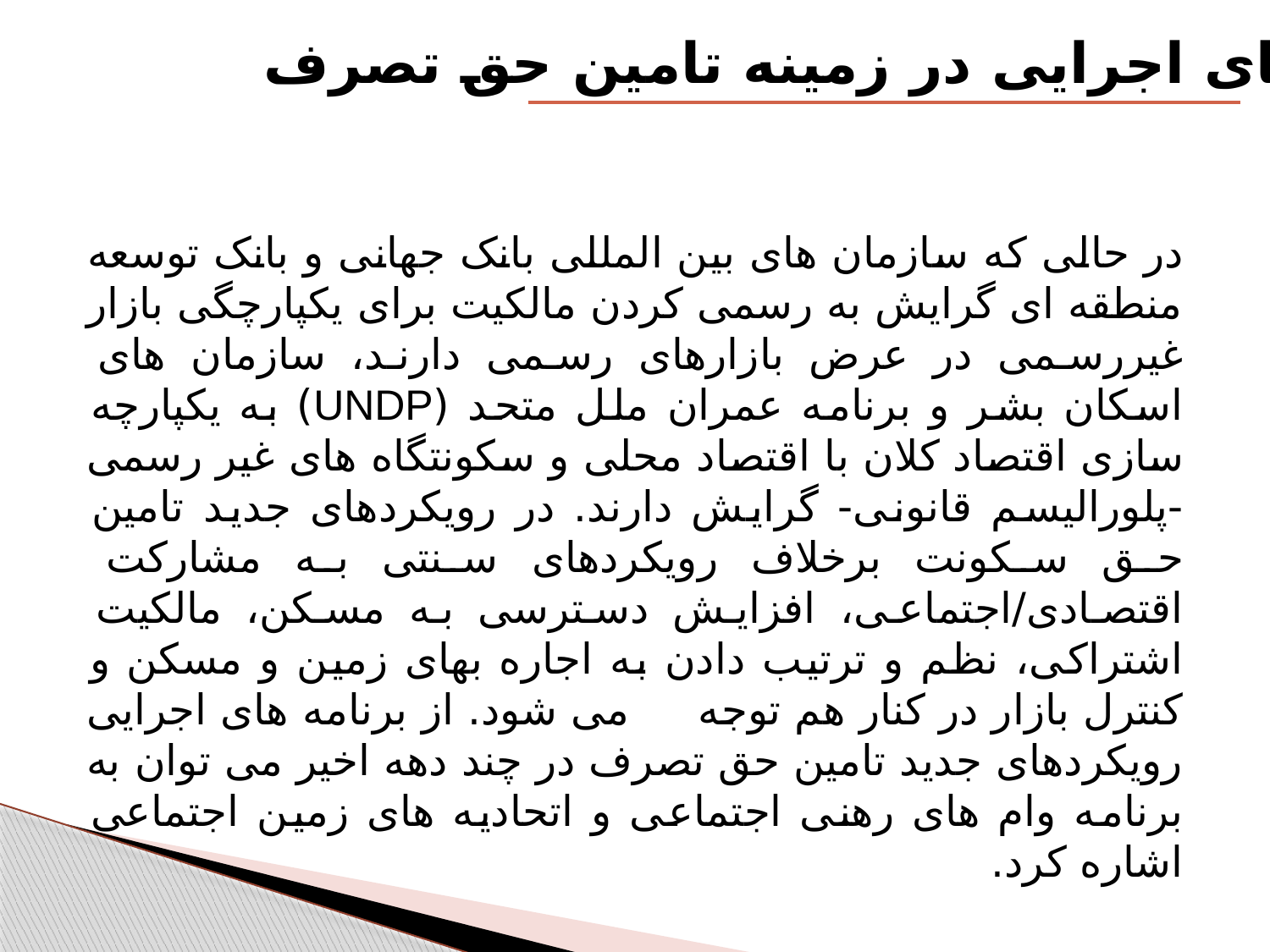

برنامه های اجرایی در زمینه تامین حق تصرف
	در حالی که سازمان های بین المللی بانک جهانی و بانک توسعه منطقه ای گرایش به رسمی کردن مالکیت برای یکپارچگی بازار غیررسمی در عرض بازارهای رسمی دارند، سازمان های اسکان بشر و برنامه عمران ملل متحد (UNDP) به یکپارچه سازی اقتصاد کلان با اقتصاد محلی و سکونتگاه های غیر رسمی -پلورالیسم قانونی- گرایش دارند. در رویکردهای جدید تامین حق سکونت برخلاف رویکردهای سنتی به مشارکت اقتصادی/اجتماعی، افزایش دسترسی به مسکن، مالکیت اشتراکی، نظم و ترتیب دادن به اجاره بهای زمین و مسکن و کنترل بازار در کنار هم توجه     می شود. از برنامه های اجرایی رویکردهای جدید تامین حق تصرف در چند دهه اخیر می توان به برنامه وام های رهنی اجتماعی و اتحادیه های زمین اجتماعی اشاره کرد.